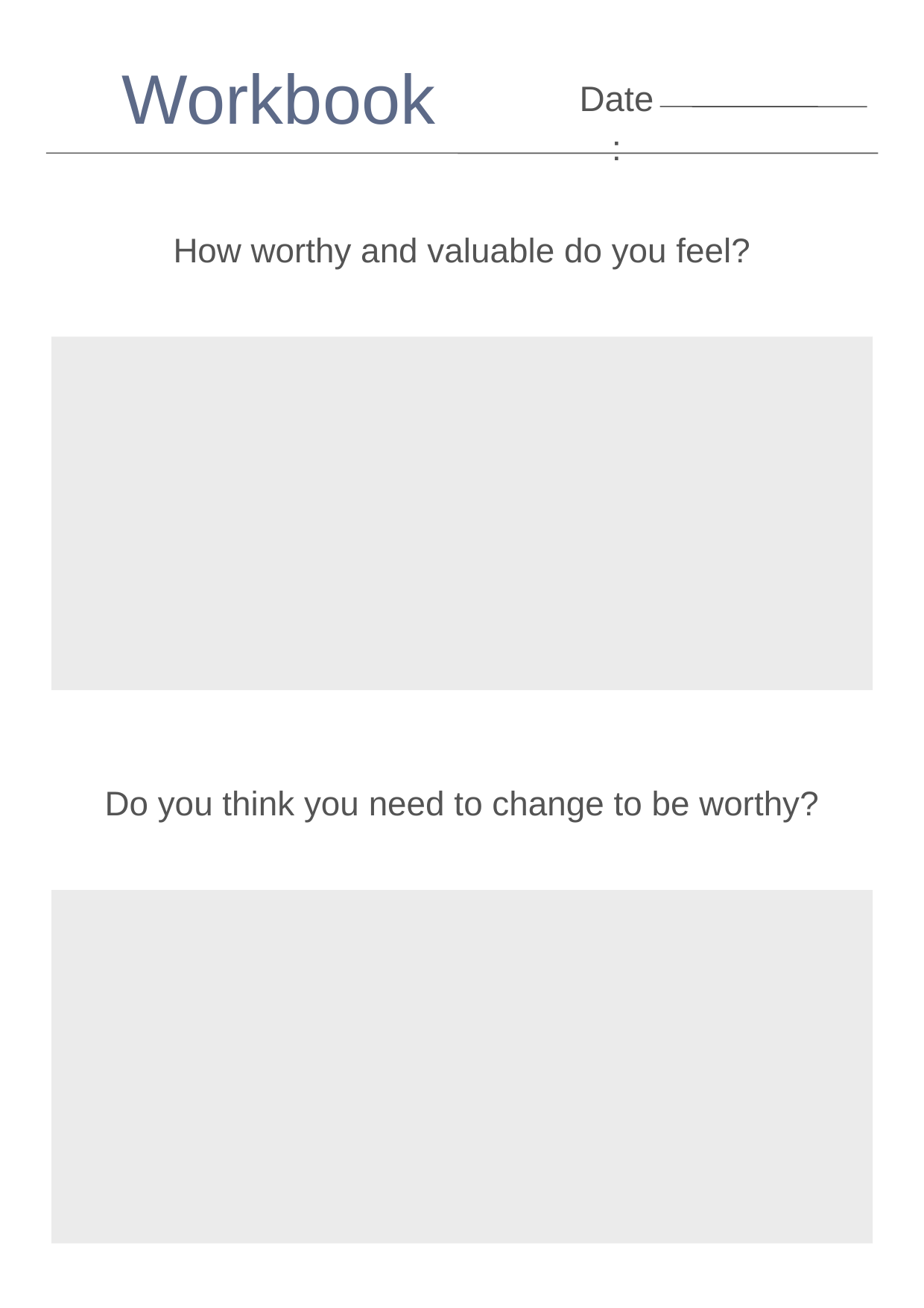

Workbook
Date:

How worthy and valuable do you feel?

Do you think you need to change to be worthy?